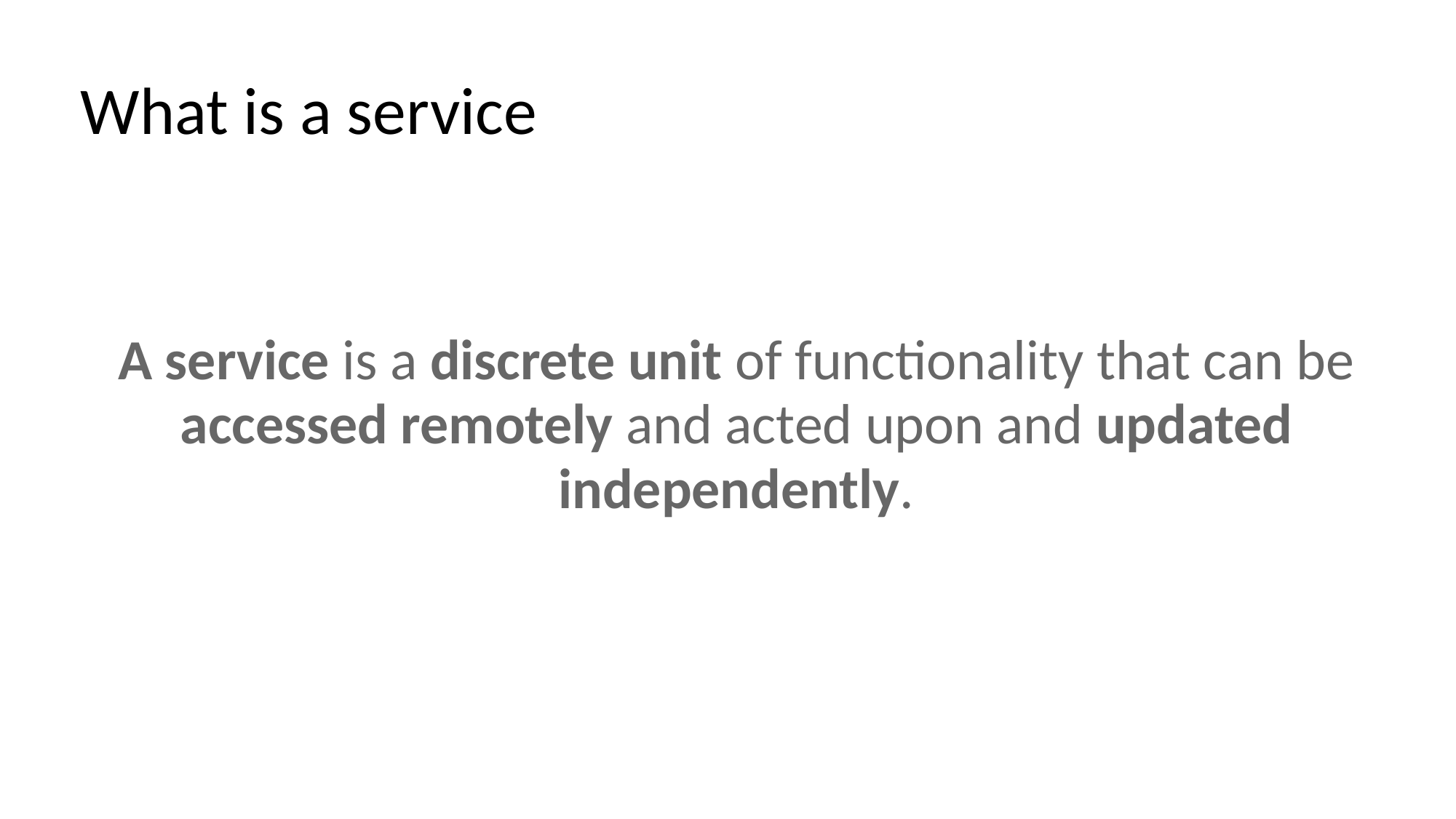

# What is a service
A service is a discrete unit of functionality that can be accessed remotely and acted upon and updated independently.